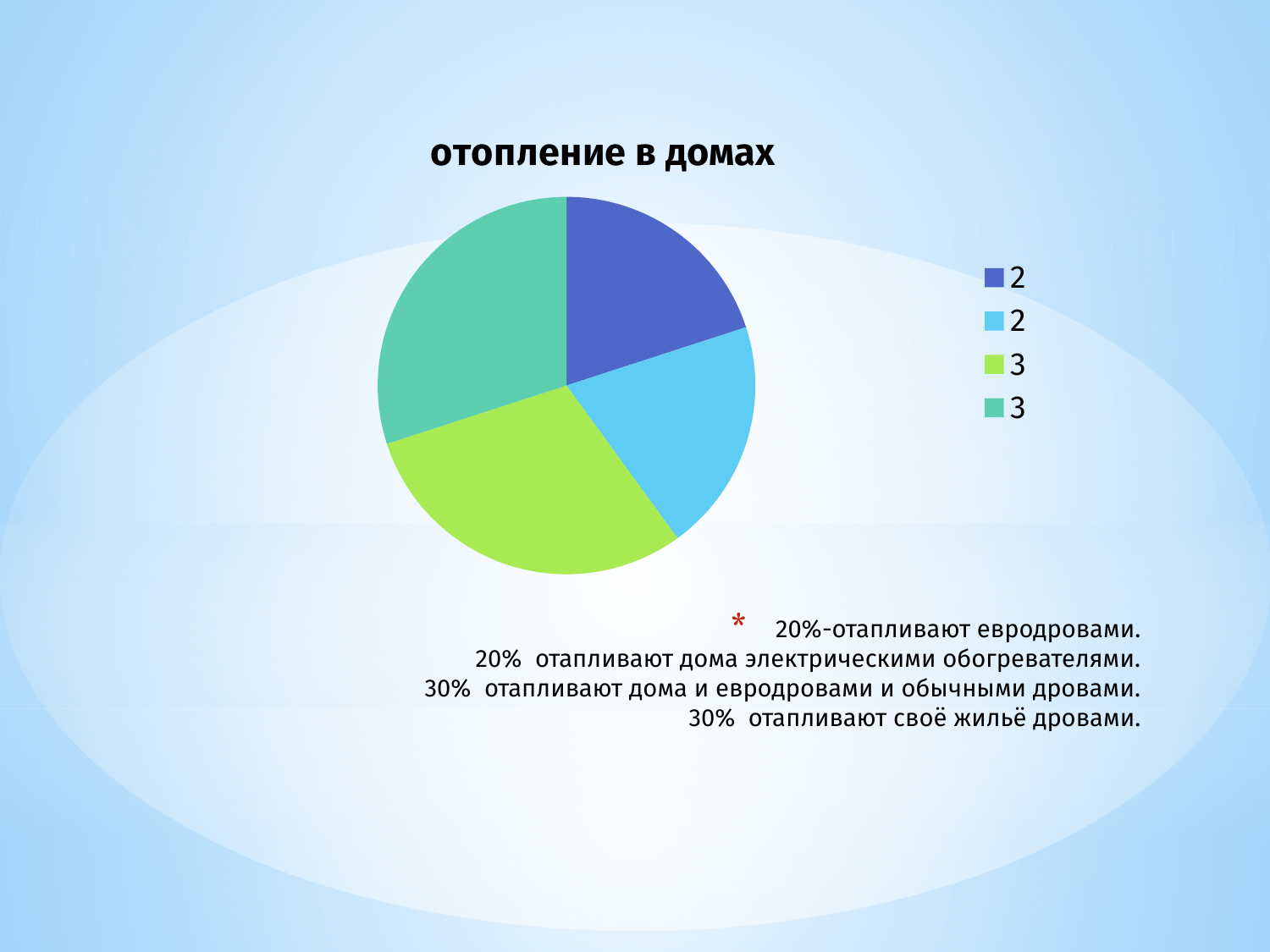

### Chart:

| Category | отопление в домах |
|---|---|
| 2 | 20.0 |
| 2 | 20.0 |
| 3 | 30.0 |
| 3 | 30.0 |
# 20%-отапливают евродровами.
20%  отапливают дома электрическими обогревателями.
30%  отапливают дома и евродровами и обычными дровами.
30%  отапливают своё жильё дровами.